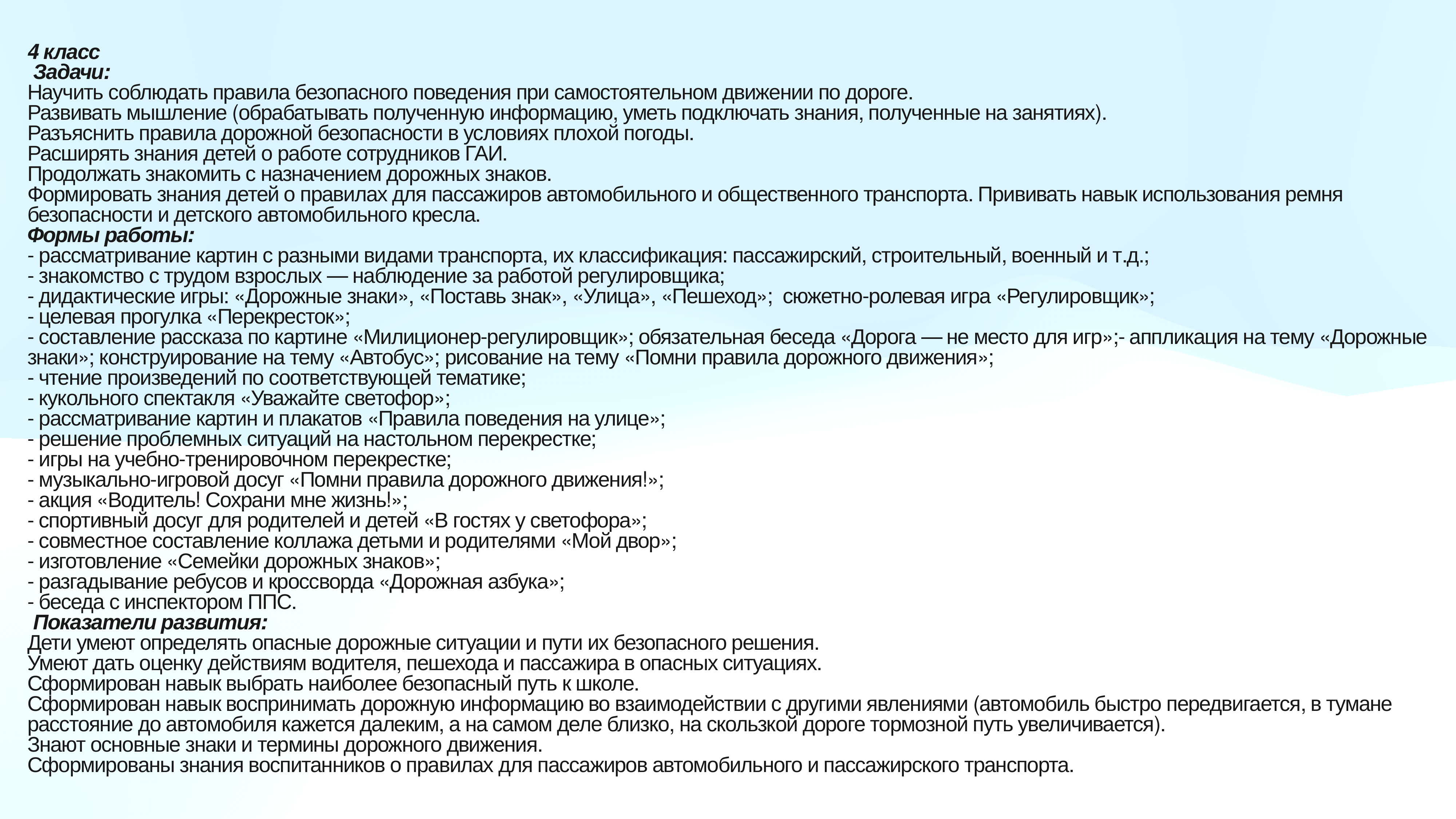

4 класс
 Задачи:
Научить соблюдать правила безопасного поведения при самостоятельном движении по дороге.
Развивать мышление (обрабатывать полученную информацию, уметь подключать знания, полученные на занятиях).
Разъяснить правила дорожной безопасности в условиях плохой погоды.
Расширять знания детей о работе сотрудников ГАИ.
Продолжать знакомить с назначением дорожных знаков.
Формировать знания детей о правилах для пассажиров автомобильного и общественного транспорта. Прививать навык использования ремня безопасности и детского автомобильного кресла.
Формы работы:
- рассматривание картин с разными видами транспорта, их классификация: пассажирский, строительный, военный и т.д.;
- знакомство с трудом взрослых — наблюдение за работой регулировщика;
- дидактические игры: «Дорожные знаки», «Поставь знак», «Улица», «Пешеход»;  сюжетно-ролевая игра «Регулировщик»;
- целевая прогулка «Перекресток»;
- составление рассказа по картине «Милиционер-регулировщик»; обязательная беседа «Дорога — не место для игр»;- аппликация на тему «Дорожные знаки»; конструирование на тему «Автобус»; рисование на тему «Помни правила дорожного движения»;
- чтение произведений по соответствующей тематике;
- кукольного спектакля «Уважайте светофор»;
- рассматривание картин и плакатов «Правила поведения на улице»;
- решение проблемных ситуаций на настольном перекрестке;
- игры на учебно-тренировочном перекрестке;
- музыкально-игровой досуг «Помни правила дорожного движения!»;
- акция «Водитель! Сохрани мне жизнь!»;
- спортивный досуг для родителей и детей «В гостях у светофора»;
- совместное составление коллажа детьми и родителями «Мой двор»;
- изготовление «Семейки дорожных знаков»;
- разгадывание ребусов и кроссворда «Дорожная азбука»;
- беседа с инспектором ППС.
 Показатели развития:
Дети умеют определять опасные дорожные ситуации и пути их безопасного решения.
Умеют дать оценку действиям водителя, пешехода и пассажира в опасных ситуациях.
Сформирован навык выбрать наиболее безопасный путь к школе.
Сформирован навык воспринимать дорожную информацию во взаимодействии с другими явлениями (автомобиль быстро передвигается, в тумане расстояние до автомобиля кажется далеким, а на самом деле близко, на скользкой дороге тормозной путь увеличивается).
Знают основные знаки и термины дорожного движения.
Сформированы знания воспитанников о правилах для пассажиров автомобильного и пассажирского транспорта.